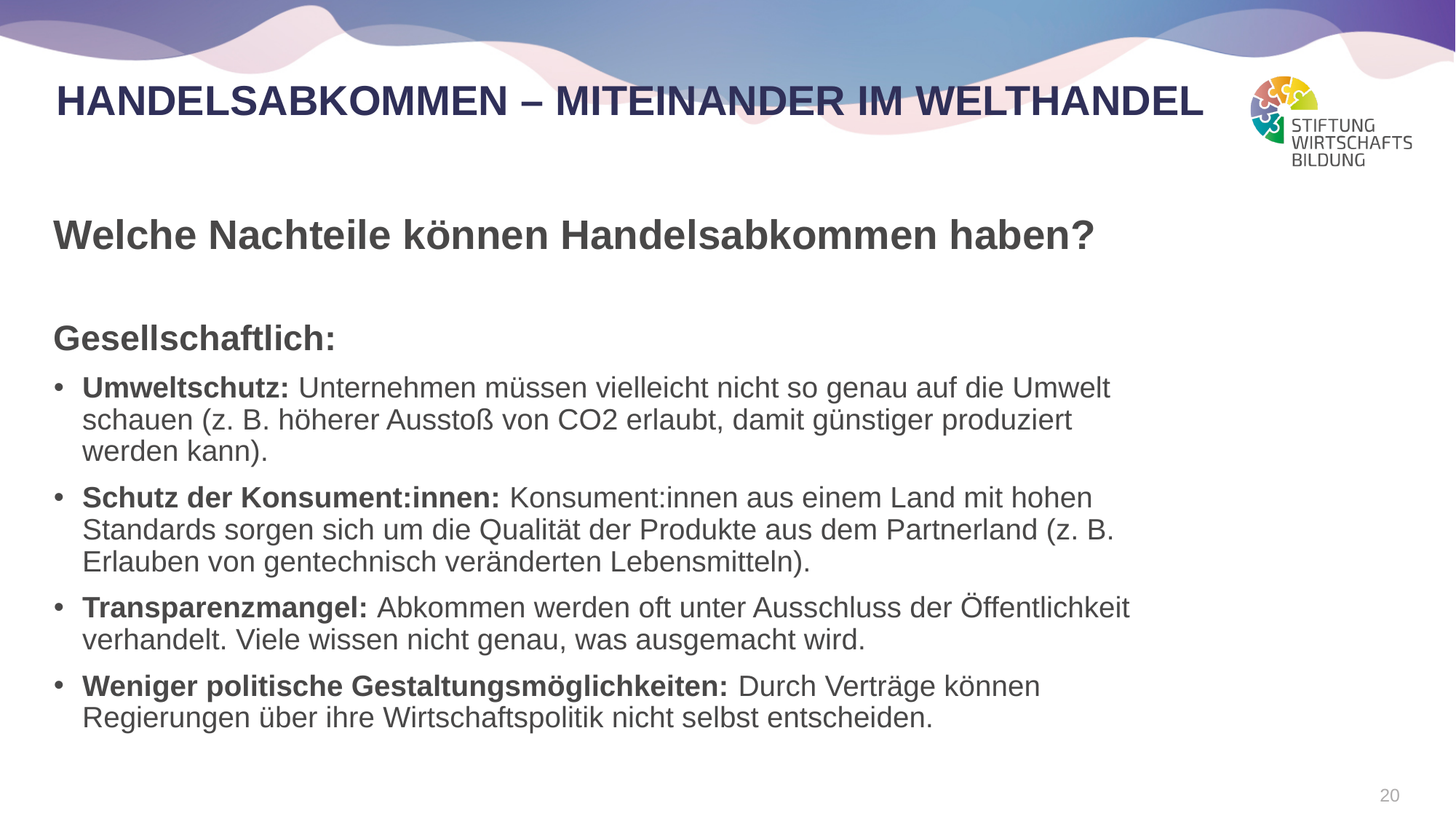

# Handelsabkommen – miteinander im Welthandel
Welche Nachteile können Handelsabkommen haben?

Gesellschaftlich:
Umweltschutz: Unternehmen müssen vielleicht nicht so genau auf die Umwelt schauen (z. B. höherer Ausstoß von CO2 erlaubt, damit günstiger produziert werden kann).
Schutz der Konsument:innen: Konsument:innen aus einem Land mit hohen Standards sorgen sich um die Qualität der Produkte aus dem Partnerland (z. B. Erlauben von gentechnisch veränderten Lebensmitteln).
Transparenzmangel: Abkommen werden oft unter Ausschluss der Öffentlichkeit verhandelt. Viele wissen nicht genau, was ausgemacht wird.
Weniger politische Gestaltungsmöglichkeiten: Durch Verträge können Regierungen über ihre Wirtschaftspolitik nicht selbst entscheiden.

20